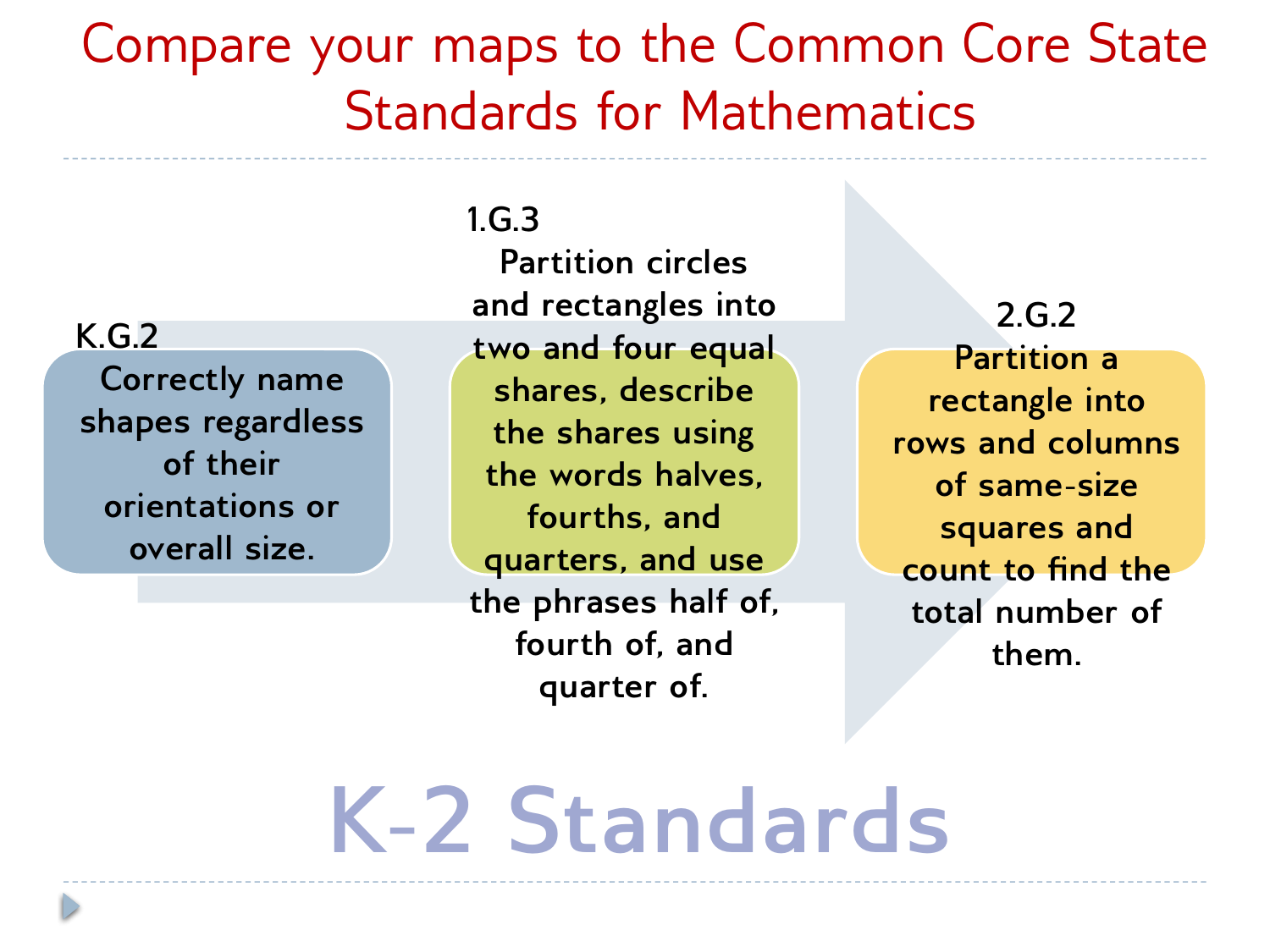

Compare your maps to the Common Core State Standards for Mathematics

#

1.G.3
Partition circles and rectangles into two and four equal shares, describe the shares using the words halves, fourths, and quarters, and use the phrases half of, fourth of, and quarter of.
2.G.2
Partition a rectangle into rows and columns of same-size squares and
count to find the total number of them.
K.G.2
Correctly name shapes regardless of their orientations or overall size.
K-2 Standards